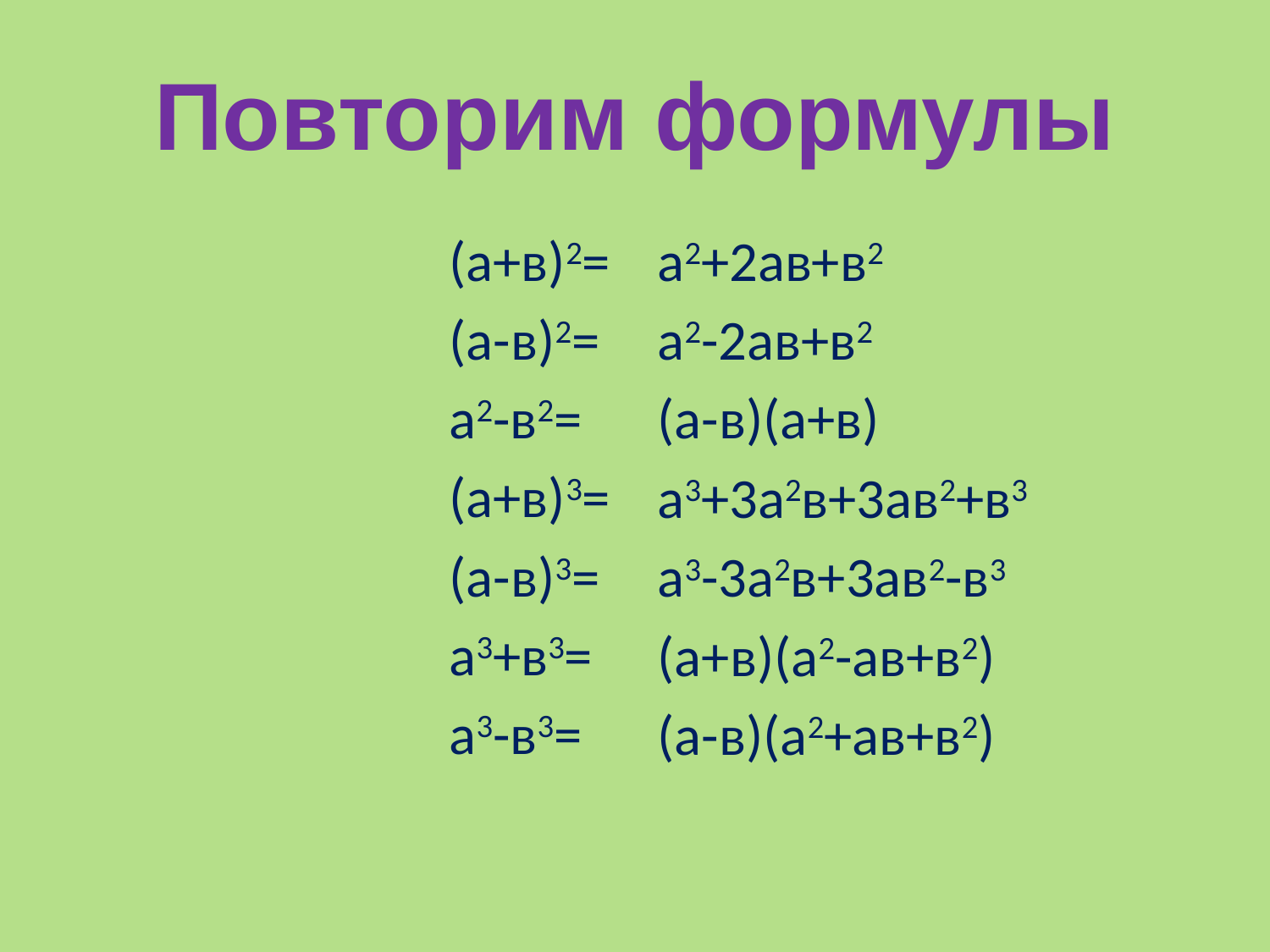

# Повторим формулы
(а+в)2=
(а-в)2=
а2-в2=
(а+в)3=
(а-в)3=
а3+в3=
а3-в3=
а2+2ав+в2
а2-2ав+в2
(а-в)(а+в)
а3+3а2в+3ав2+в3
а3-3а2в+3ав2-в3
(а+в)(а2-ав+в2)
(а-в)(а2+ав+в2)